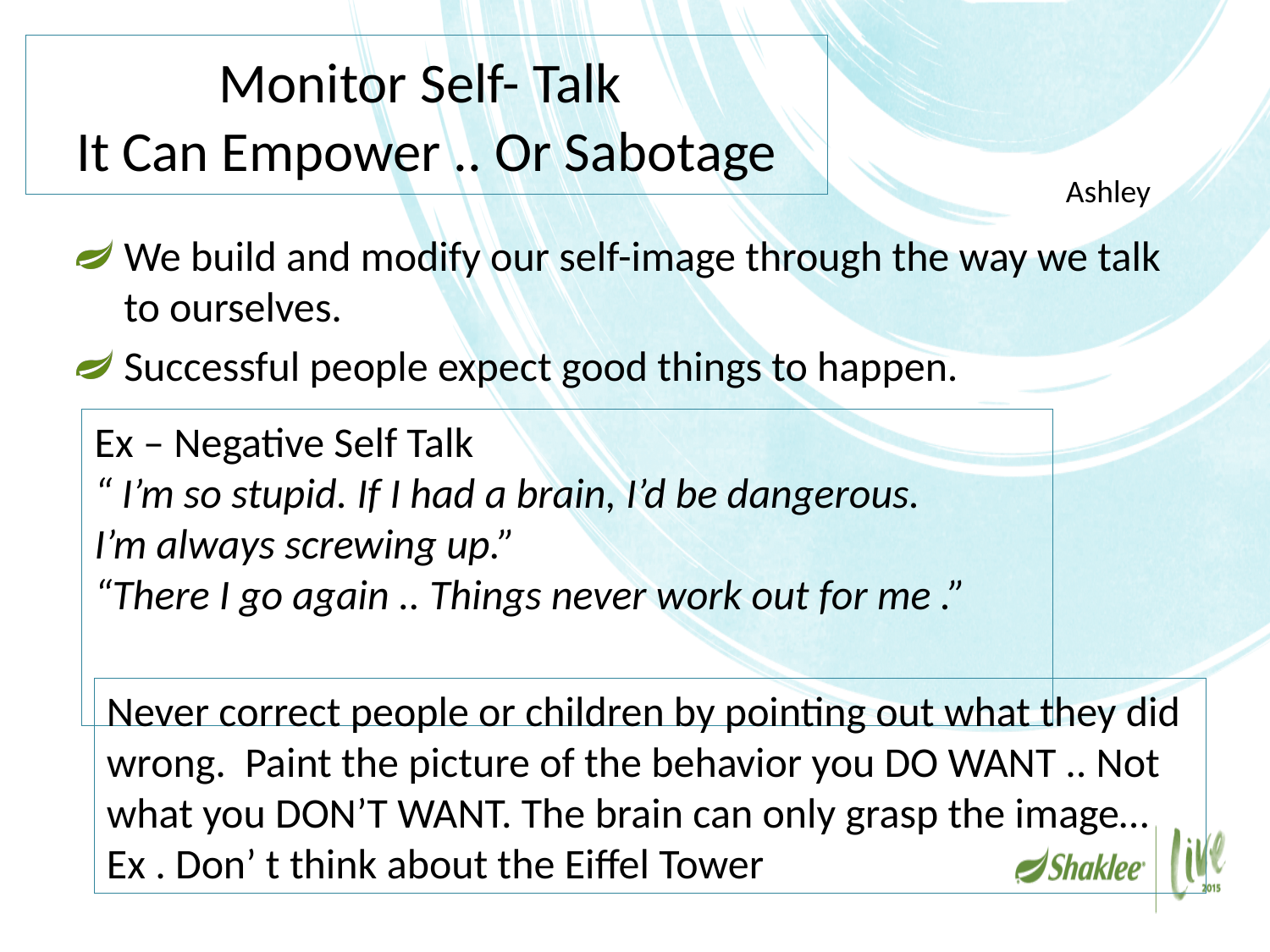

# Monitor Self- Talk It Can Empower .. Or Sabotage
Ashley
We build and modify our self-image through the way we talk to ourselves.
Successful people expect good things to happen.

Ex – Negative Self Talk
“ I’m so stupid. If I had a brain, I’d be dangerous.
I’m always screwing up.”
“There I go again .. Things never work out for me .”
Never correct people or children by pointing out what they did wrong.  Paint the picture of the behavior you DO WANT .. Not what you DON’T WANT. The brain can only grasp the image…
Ex . Don’ t think about the Eiffel Tower